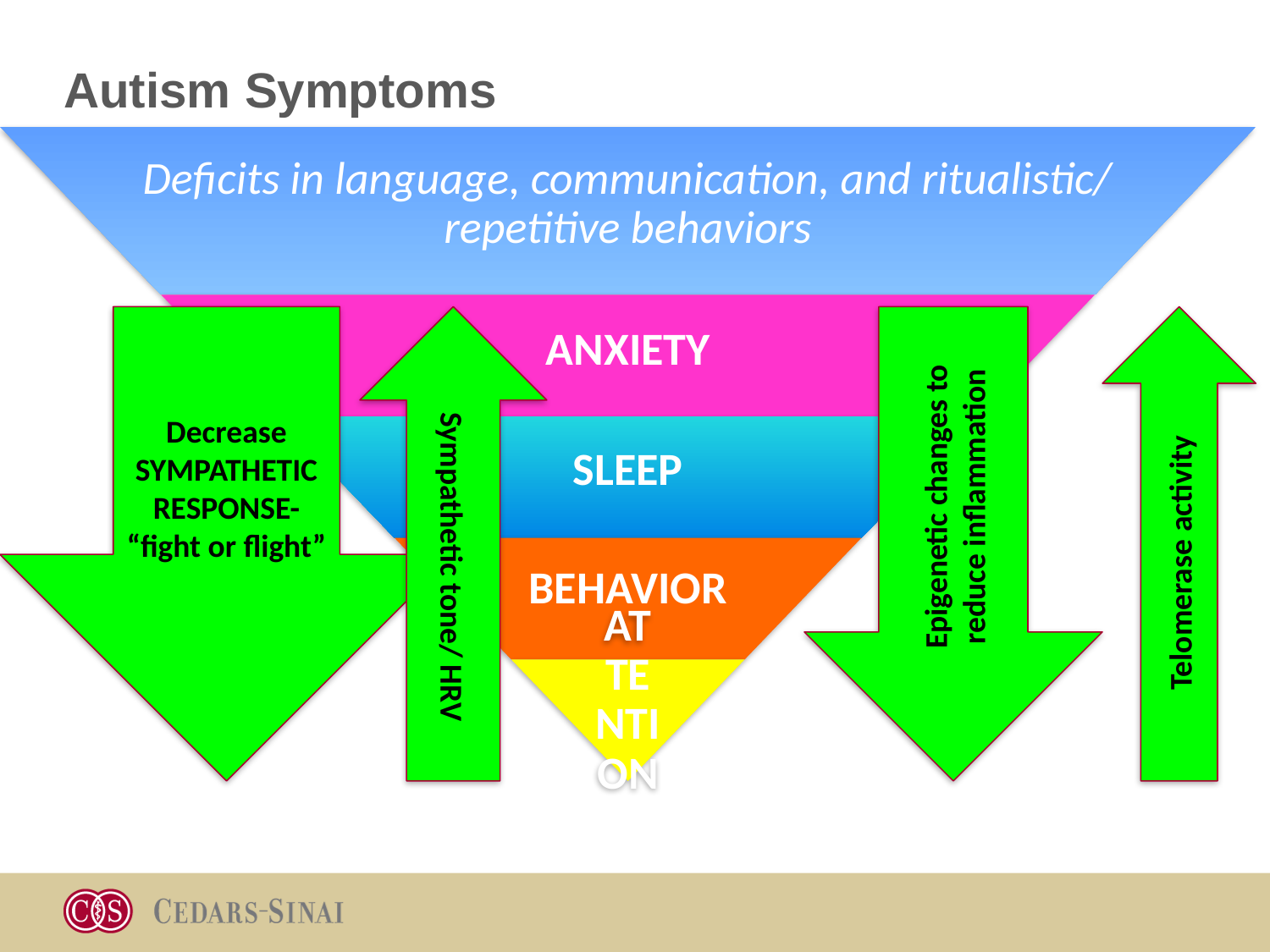

# Autism Symptoms
Deficits in language, communication, and ritualistic/ repetitive behaviors
ANXIETY
SLEEP
BEHAVIOR
ATTENTION
Decrease
SYMPATHETIC
RESPONSE- “fight or flight”
Sympathetic tone/ HRV
Epigenetic changes to reduce inflammation
Telomerase activity